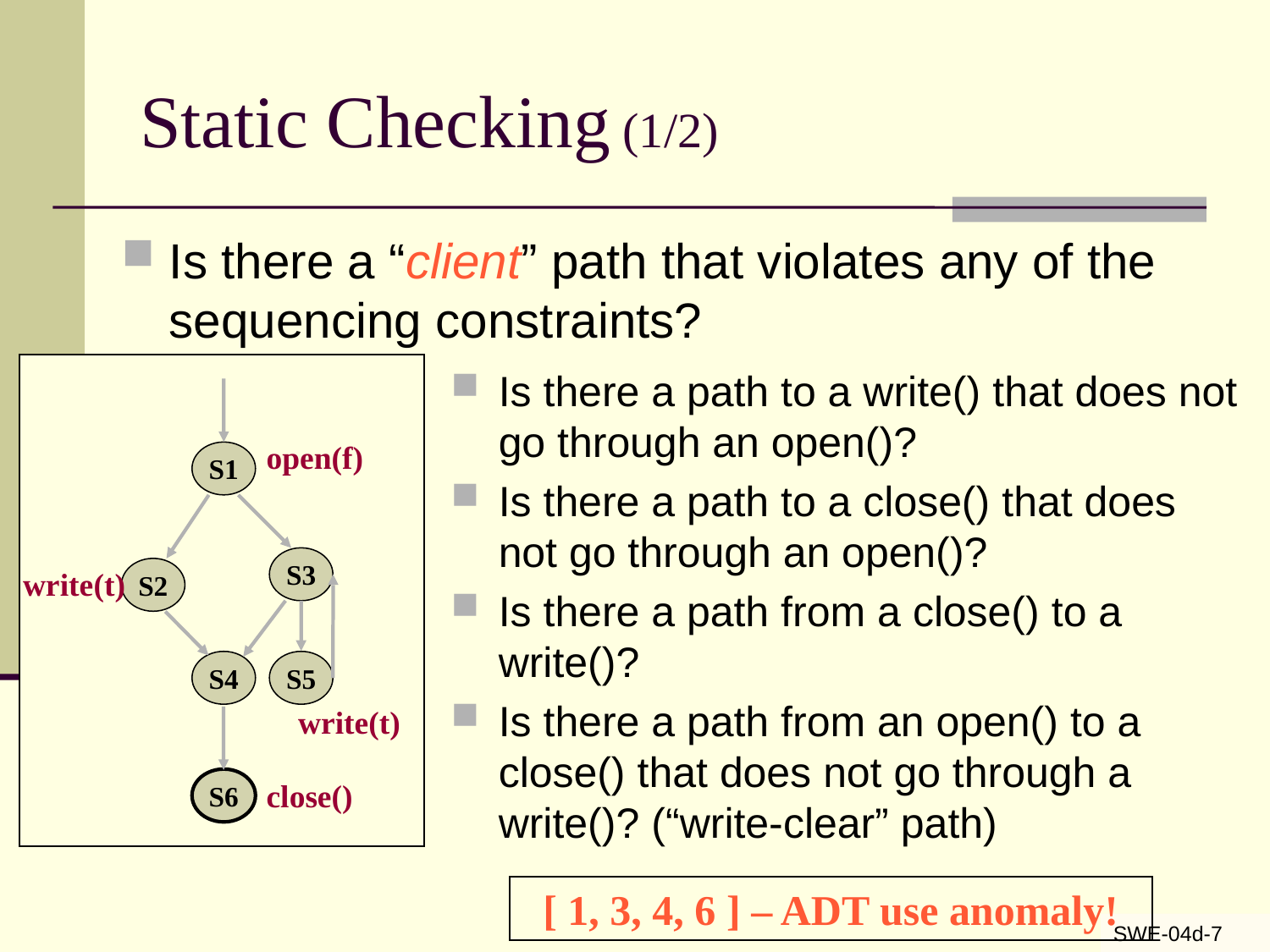

# Static Checking (1/2)
Is there a “client” path that violates any of the sequencing constraints?

open(f)
S1

S3
write(t)
S2

S4
S5
write(t)

S6
close()
Is there a path to a write() that does not go through an open()?
Is there a path to a close() that does not go through an open()?
Is there a path from a close() to a write()?
Is there a path from an open() to a close() that does not go through a write()? (“write-clear” path)
[ 1, 3, 4, 6 ] – ADT use anomaly!